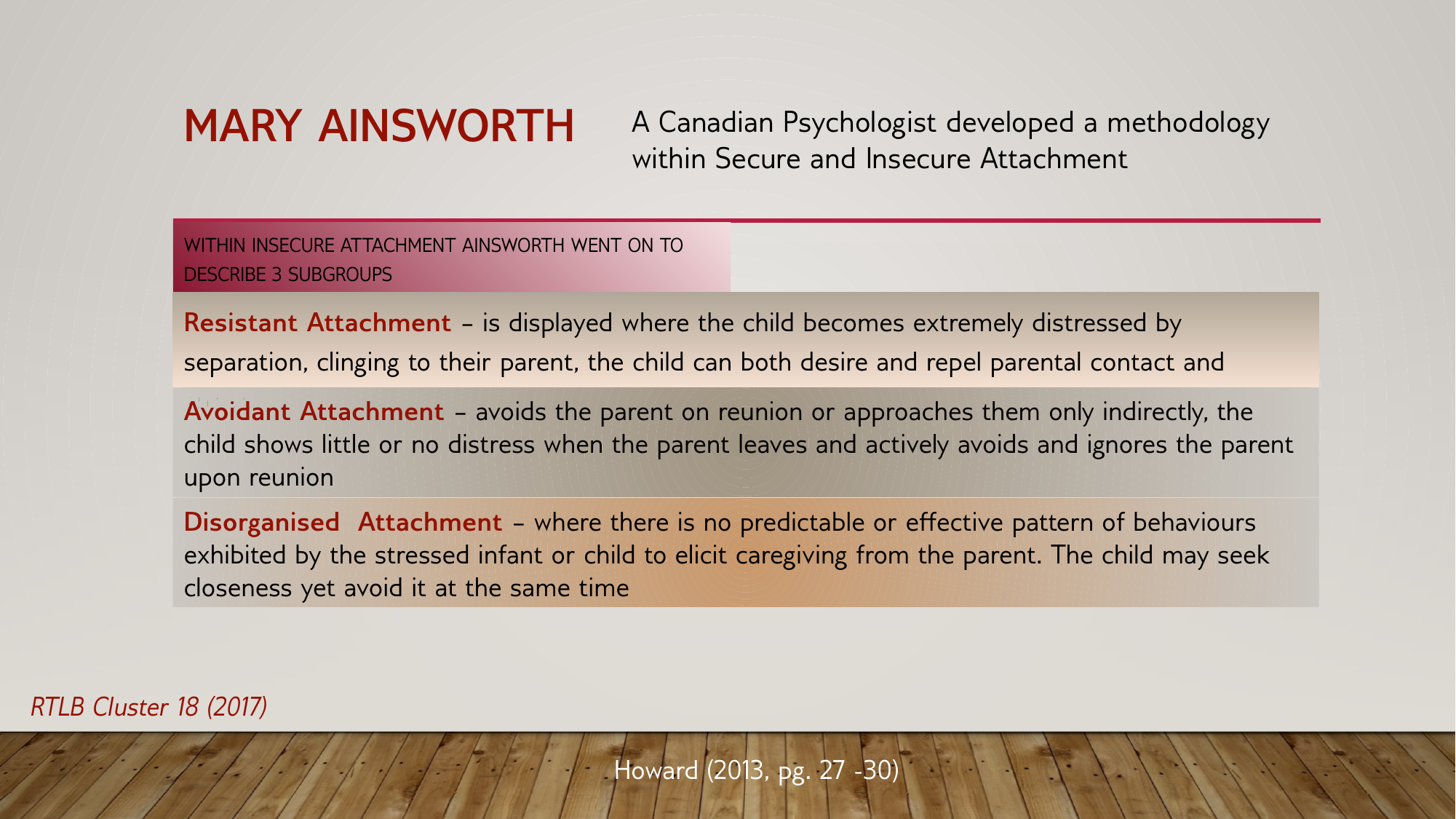

# Mary ainsworth
A Canadian Psychologist developed a methodology within Secure and Insecure Attachment
WITHIN INSECURE ATTACHMENT AINSWORTH WENT ON TO DESCRIBE 3 SUBGROUPS
Resistant Attachment – is displayed where the child becomes extremely distressed by separation, clinging to their parent, the child can both desire and repel parental contact and support
Avoidant Attachment – avoids the parent on reunion or approaches them only indirectly, the child shows little or no distress when the parent leaves and actively avoids and ignores the parent upon reunion
Disorganised  Attachment – where there is no predictable or effective pattern of behaviours exhibited by the stressed infant or child to elicit caregiving from the parent. The child may seek closeness yet avoid it at the same time
RTLB Cluster 18 (2017)
Howard (2013, pg. 27 -30)